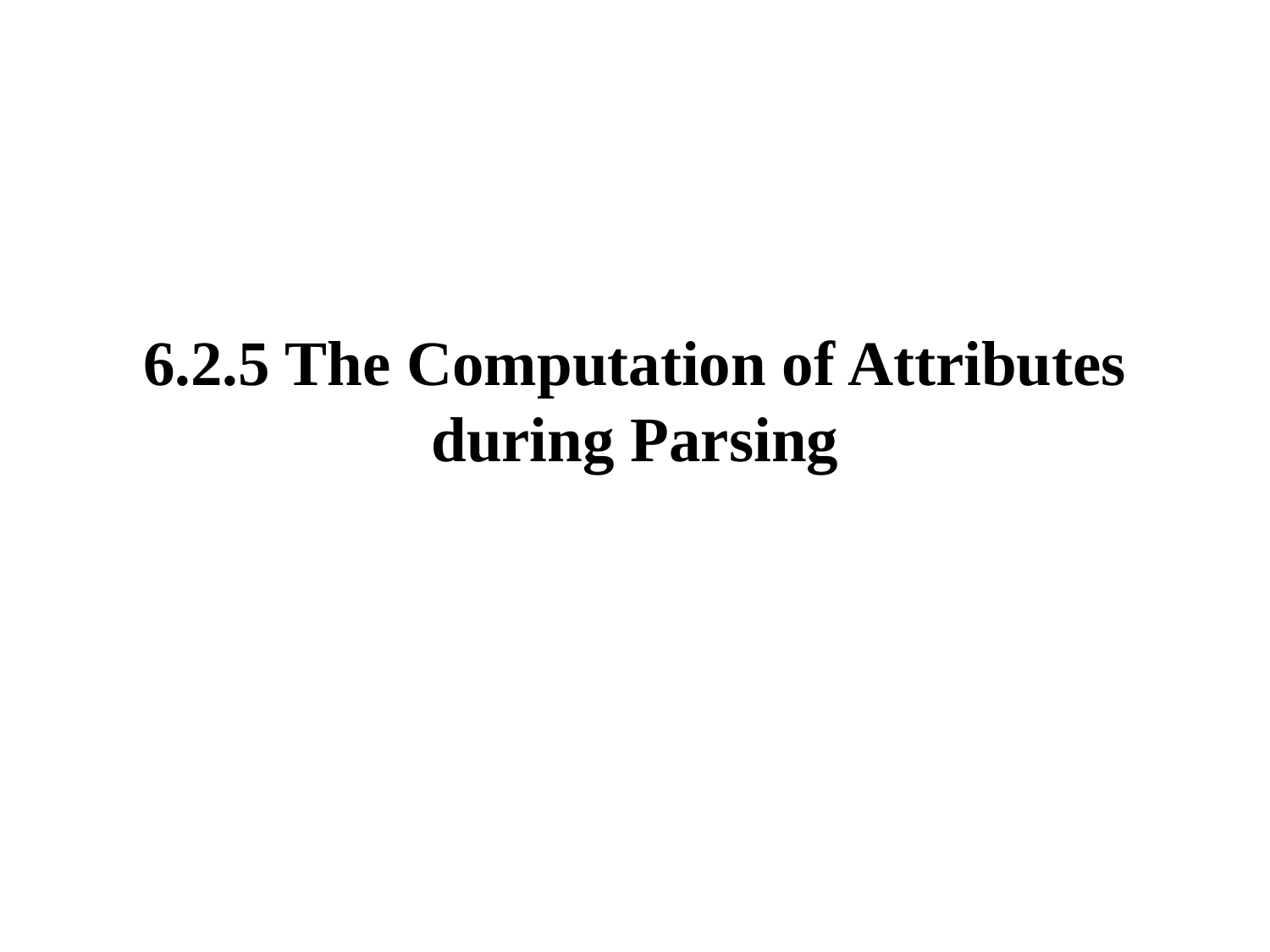

# 6.2.5 The Computation of Attributes during Parsing